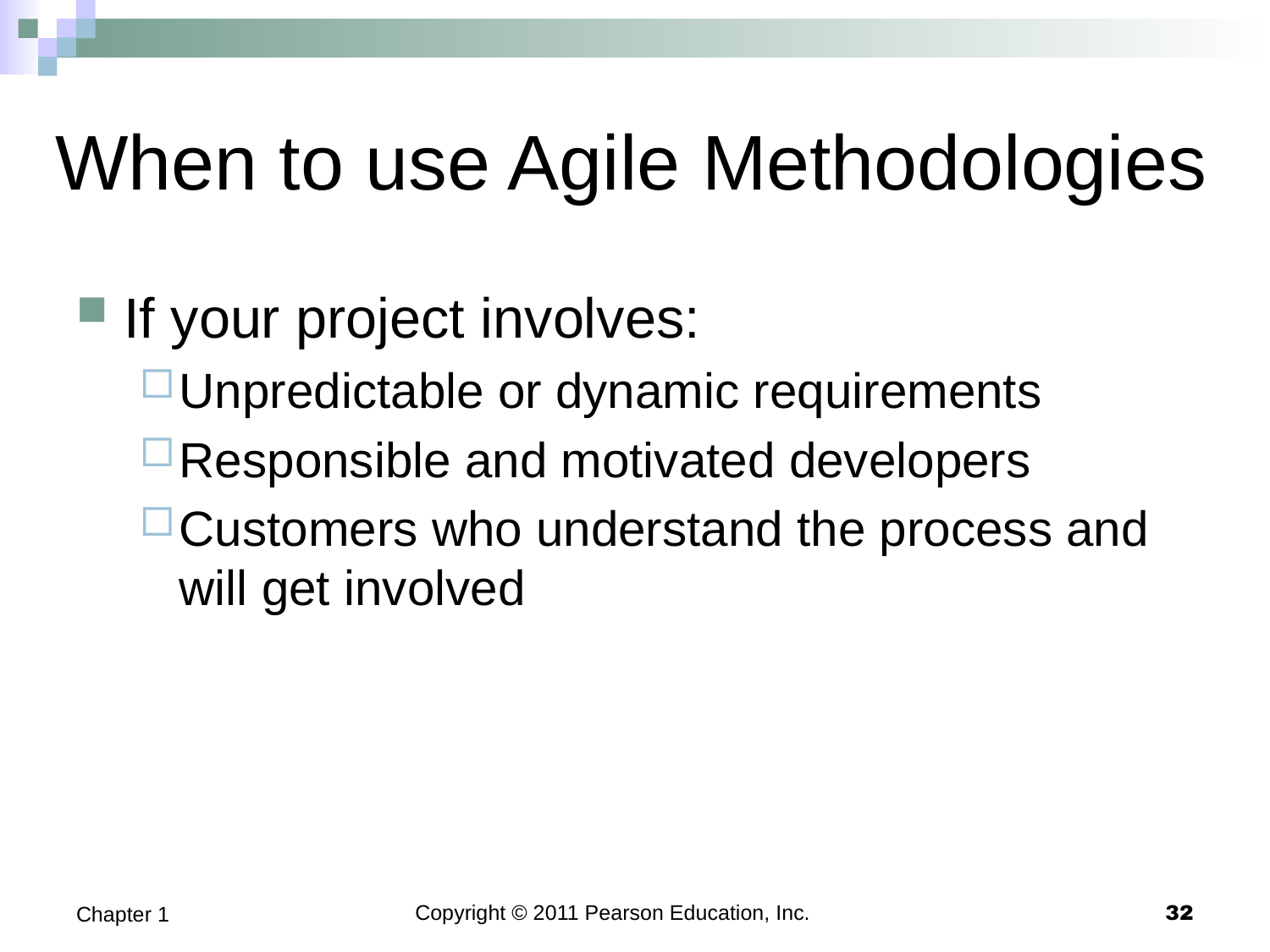

# When to use Agile Methodologies
If your project involves:
Unpredictable or dynamic requirements
Responsible and motivated developers
Customers who understand the process and will get involved

Chapter 1
Copyright © 2011 Pearson Education, Inc.
32